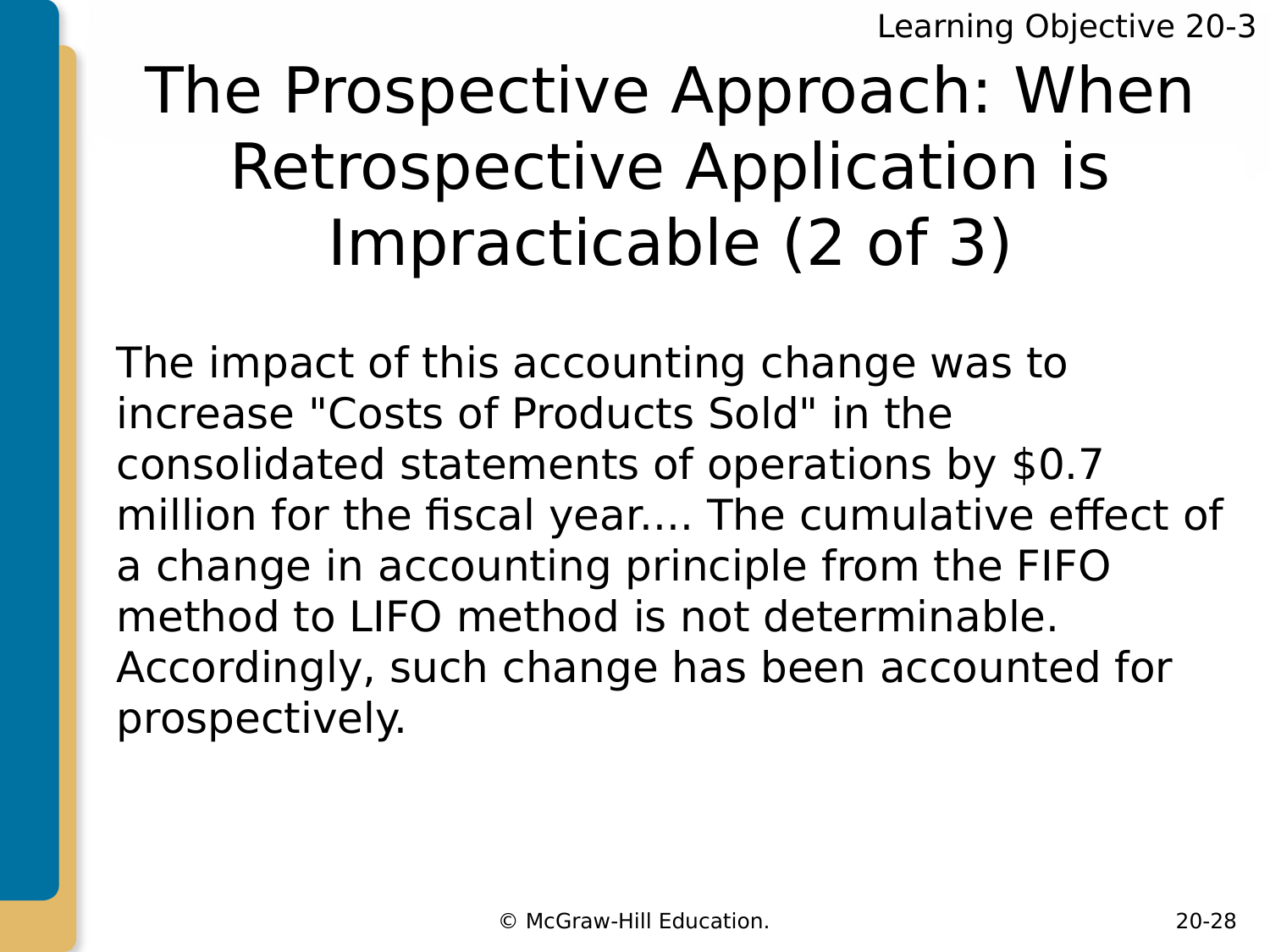

Learning Objective 20-3
# The Prospective Approach: When Retrospective Application is Impracticable (2 of 3)
The impact of this accounting change was to increase "Costs of Products Sold" in the consolidated statements of operations by $0.7 million for the fiscal year.... The cumulative effect of a change in accounting principle from the FIFO method to LIFO method is not determinable. Accordingly, such change has been accounted for prospectively.